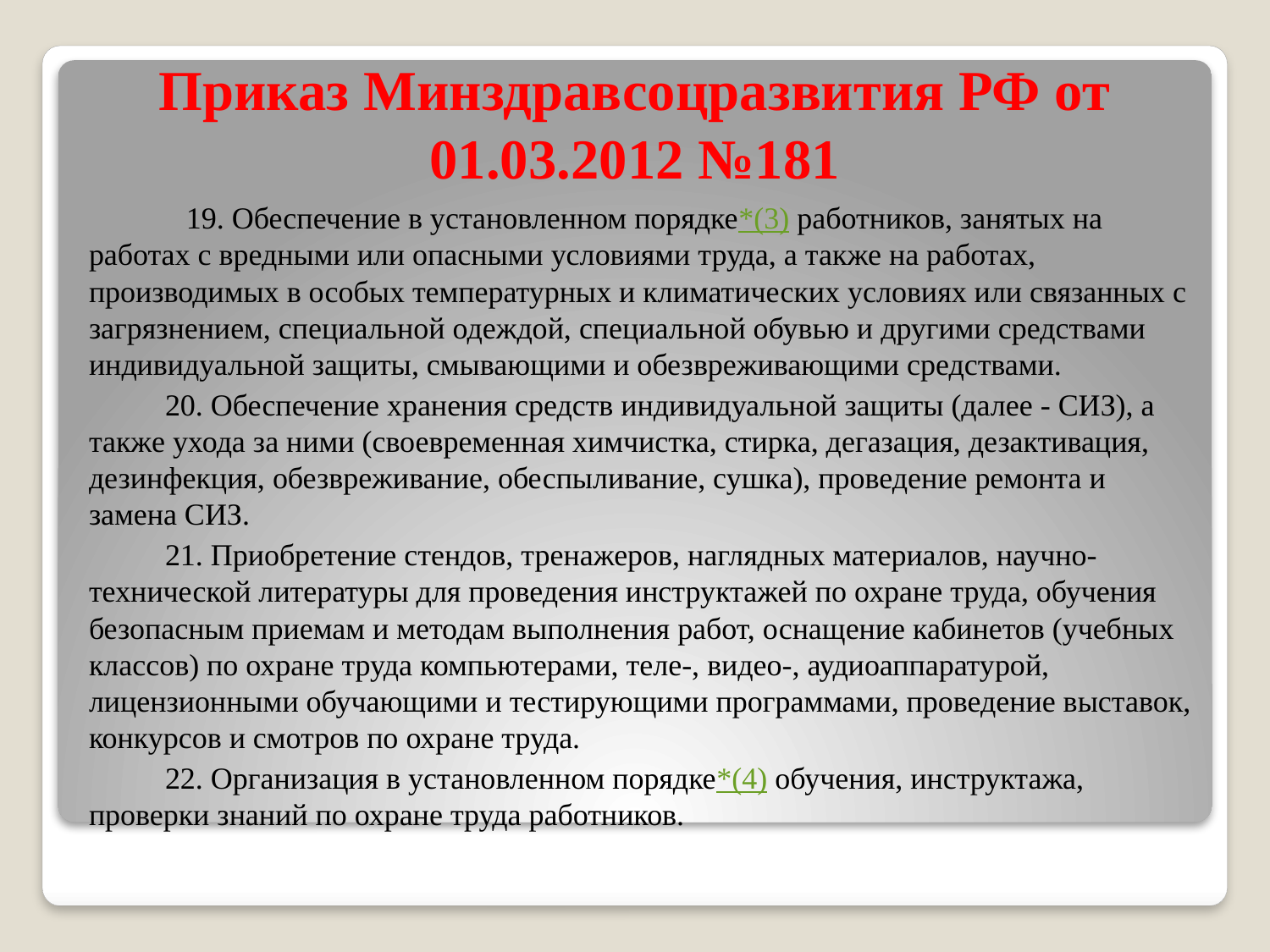

# Приказ Минздравсоцразвития РФ от 01.03.2012 №181
          19. Обеспечение в установленном порядке*(3) работников, занятых на работах с вредными или опасными условиями труда, а также на работах, производимых в особых температурных и климатических условиях или связанных с загрязнением, специальной одеждой, специальной обувью и другими средствами индивидуальной защиты, смывающими и обезвреживающими средствами.
          20. Обеспечение хранения средств индивидуальной защиты (далее - СИЗ), а также ухода за ними (своевременная химчистка, стирка, дегазация, дезактивация, дезинфекция, обезвреживание, обеспыливание, сушка), проведение ремонта и замена СИЗ.
          21. Приобретение стендов, тренажеров, наглядных материалов, научно-технической литературы для проведения инструктажей по охране труда, обучения безопасным приемам и методам выполнения работ, оснащение кабинетов (учебных классов) по охране труда компьютерами, теле-, видео-, аудиоаппаратурой, лицензионными обучающими и тестирующими программами, проведение выставок, конкурсов и смотров по охране труда.
          22. Организация в установленном порядке*(4) обучения, инструктажа, проверки знаний по охране труда работников.